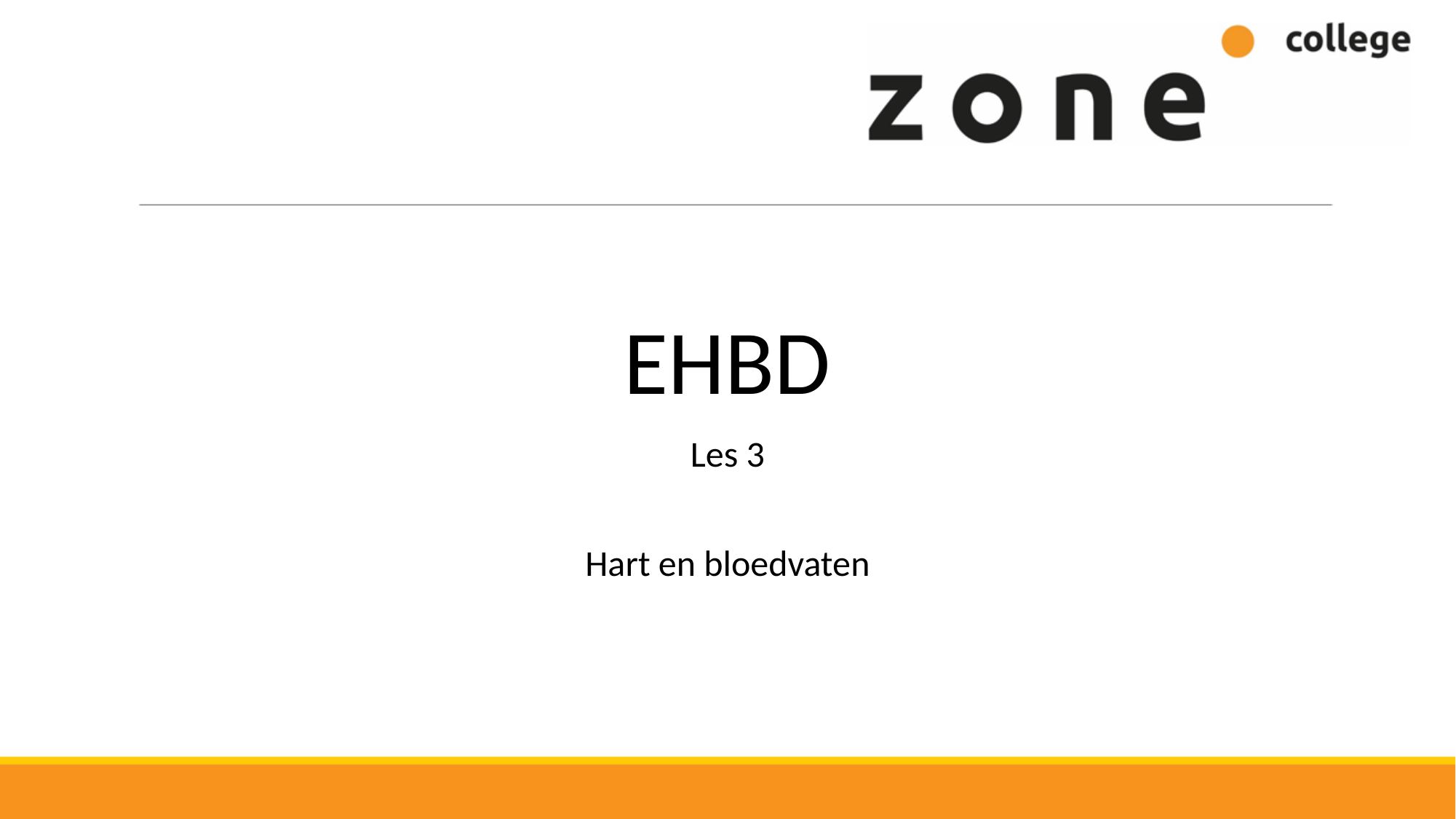

# EHBD
Les 3

Hart en bloedvaten